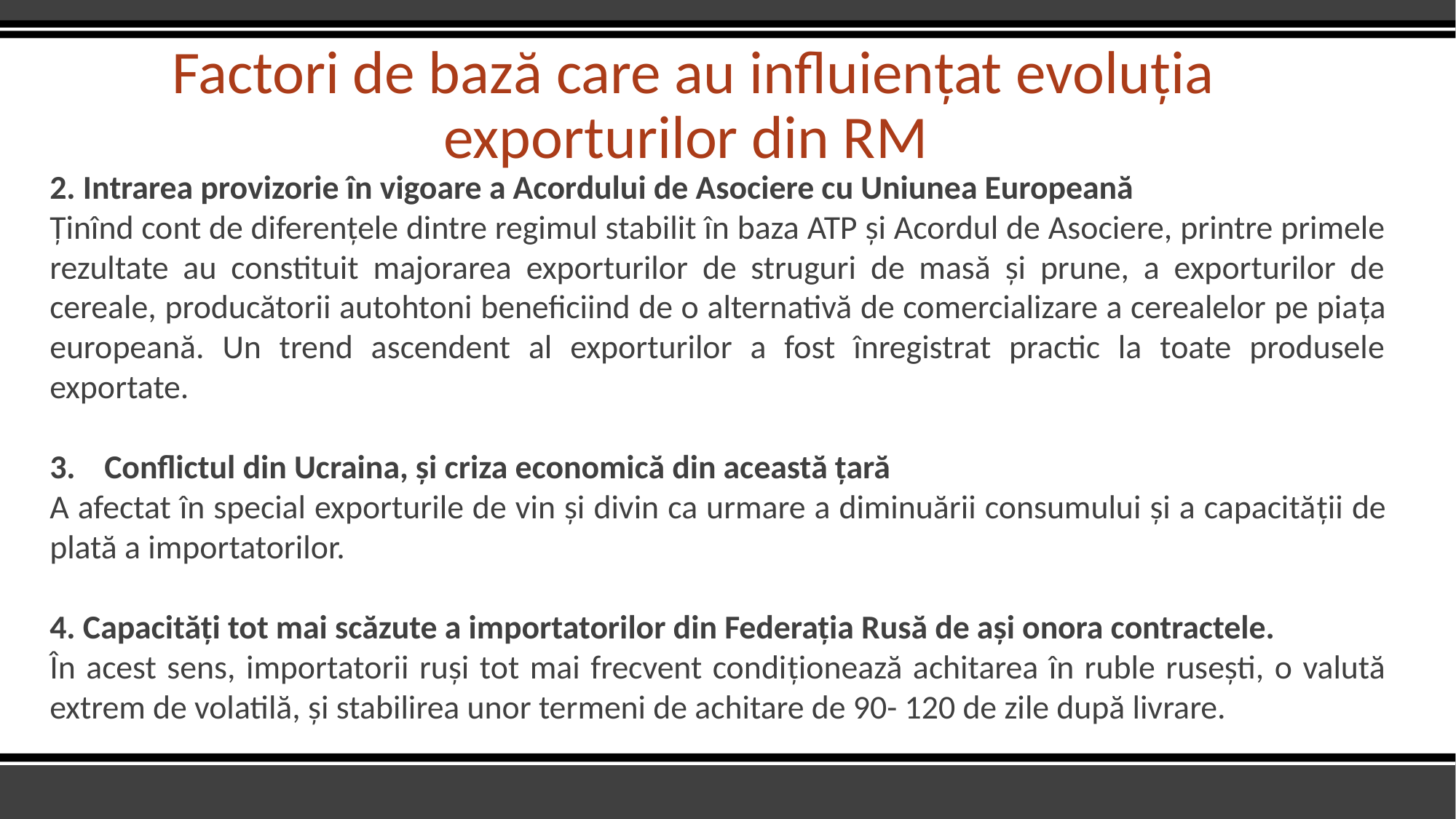

# Factori de bază care au influienţat evoluţia exporturilor din RM
2. Intrarea provizorie în vigoare a Acordului de Asociere cu Uniunea Europeană
Ținînd cont de diferenţele dintre regimul stabilit în baza ATP şi Acordul de Asociere, printre primele rezultate au constituit majorarea exporturilor de struguri de masă şi prune, a exporturilor de cereale, producătorii autohtoni beneficiind de o alternativă de comercializare a cerealelor pe piaţa europeană. Un trend ascendent al exporturilor a fost înregistrat practic la toate produsele exportate.

Conflictul din Ucraina, şi criza economică din această ţară
A afectat în special exporturile de vin şi divin ca urmare a diminuării consumului şi a capacităţii de plată a importatorilor.

4. Capacităţi tot mai scăzute a importatorilor din Federaţia Rusă de aşi onora contractele.
În acest sens, importatorii ruşi tot mai frecvent condiţionează achitarea în ruble ruseşti, o valută extrem de volatilă, şi stabilirea unor termeni de achitare de 90- 120 de zile după livrare.